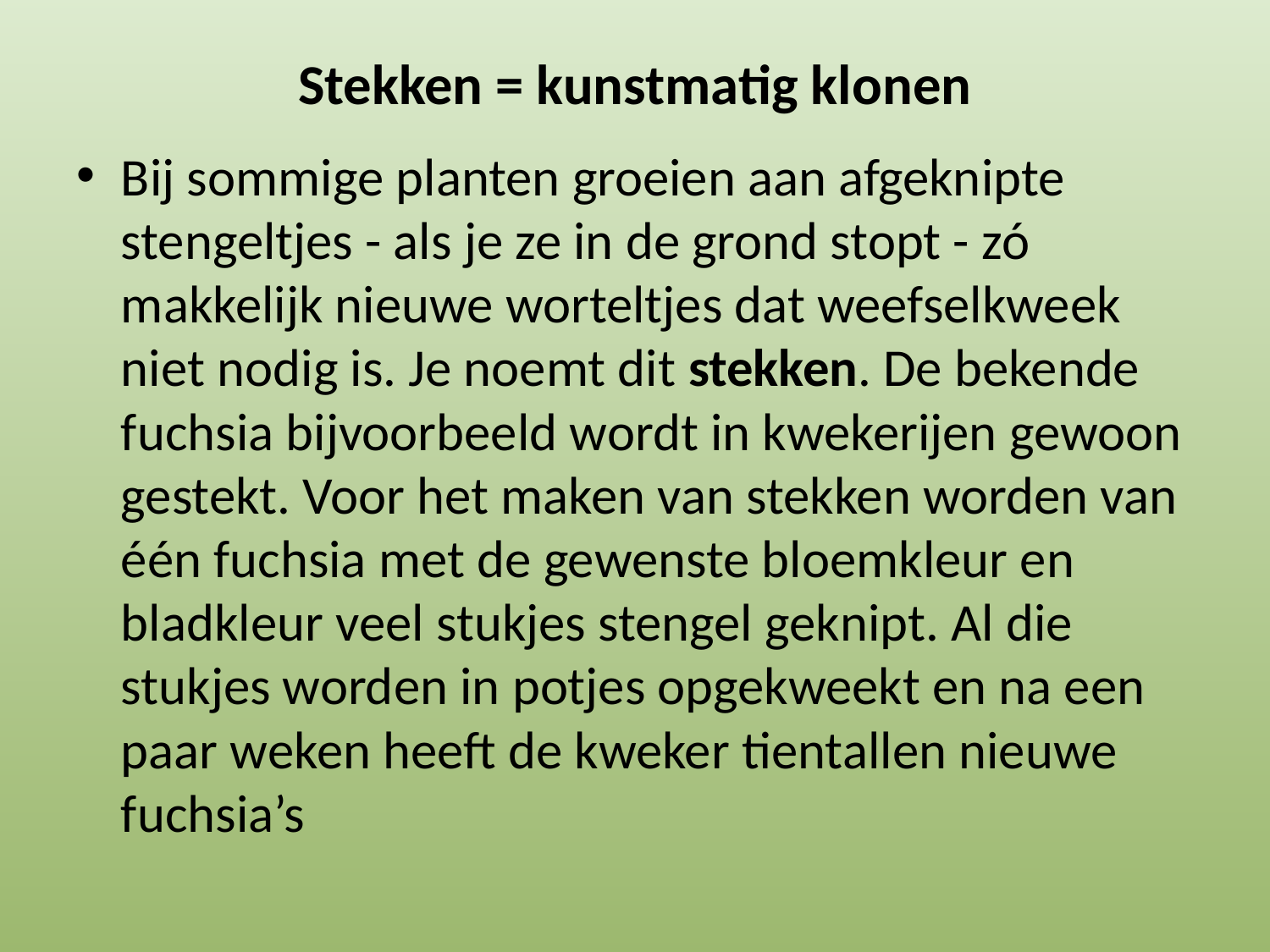

# Stekken = kunstmatig klonen
Bij sommige planten groeien aan afgeknipte stengeltjes - als je ze in de grond stopt - zó makkelijk nieuwe worteltjes dat weefselkweek niet nodig is. Je noemt dit stekken. De bekende fuchsia bijvoorbeeld wordt in kwekerijen gewoon gestekt. Voor het maken van stekken worden van één fuchsia met de gewenste bloemkleur en bladkleur veel stukjes stengel geknipt. Al die stukjes worden in potjes opgekweekt en na een paar weken heeft de kweker tientallen nieuwe fuchsia’s